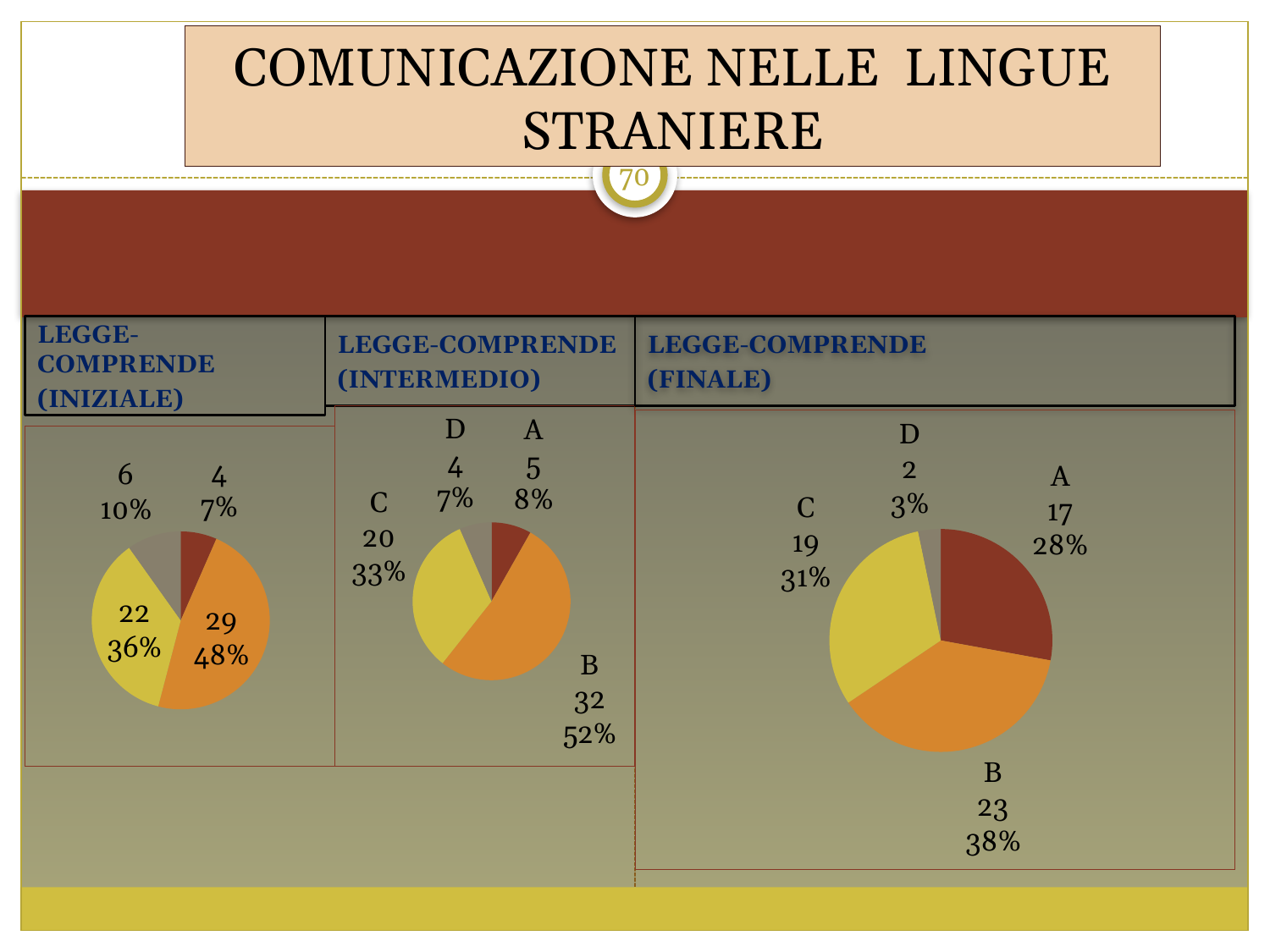

# COMUNICAZIONE NELLE  LINGUE STRANIERE
70
LEGGE-COMPRENDE
(INIZIALE)
LEGGE-COMPRENDE
(INTERMEDIO)
LEGGE-COMPRENDE
(FINALE)

### Chart

| Category | Vendite |
|---|---|
| A | 5.0 |
| B | 32.0 |
| C | 20.0 |
| D | 4.0 |

### Chart

| Category | Vendite |
|---|---|
| A | 17.0 |
| B | 23.0 |
| C | 19.0 |
| D | 2.0 |

### Chart

| Category | Vendite |
|---|---|
| A | 4.0 |
| B | 29.0 |
| C | 22.0 |
| D | 6.0 |